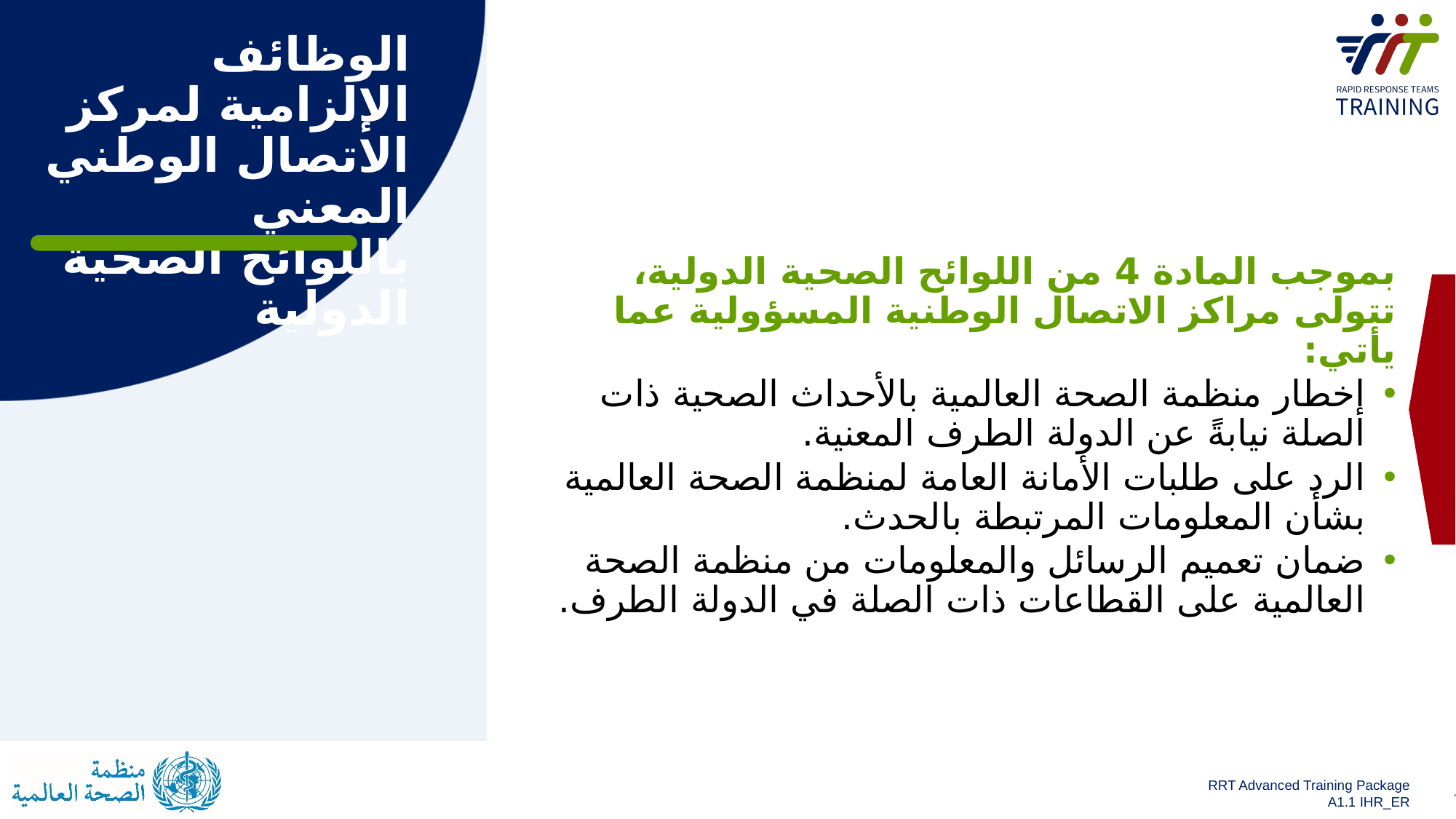

# الوظائف الإلزامية لمركز الاتصال الوطني المعني  باللوائح الصحية الدولية

بموجب المادة 4 من اللوائح الصحية الدولية، تتولى مراكز الاتصال الوطنية المسؤولية عما يأتي:
إخطار منظمة الصحة العالمية بالأحداث الصحية ذات الصلة نيابةً عن الدولة الطرف المعنية.
الرد على طلبات الأمانة العامة لمنظمة الصحة العالمية بشأن المعلومات المرتبطة بالحدث.
ضمان تعميم الرسائل والمعلومات من منظمة الصحة العالمية على القطاعات ذات الصلة في الدولة الطرف.